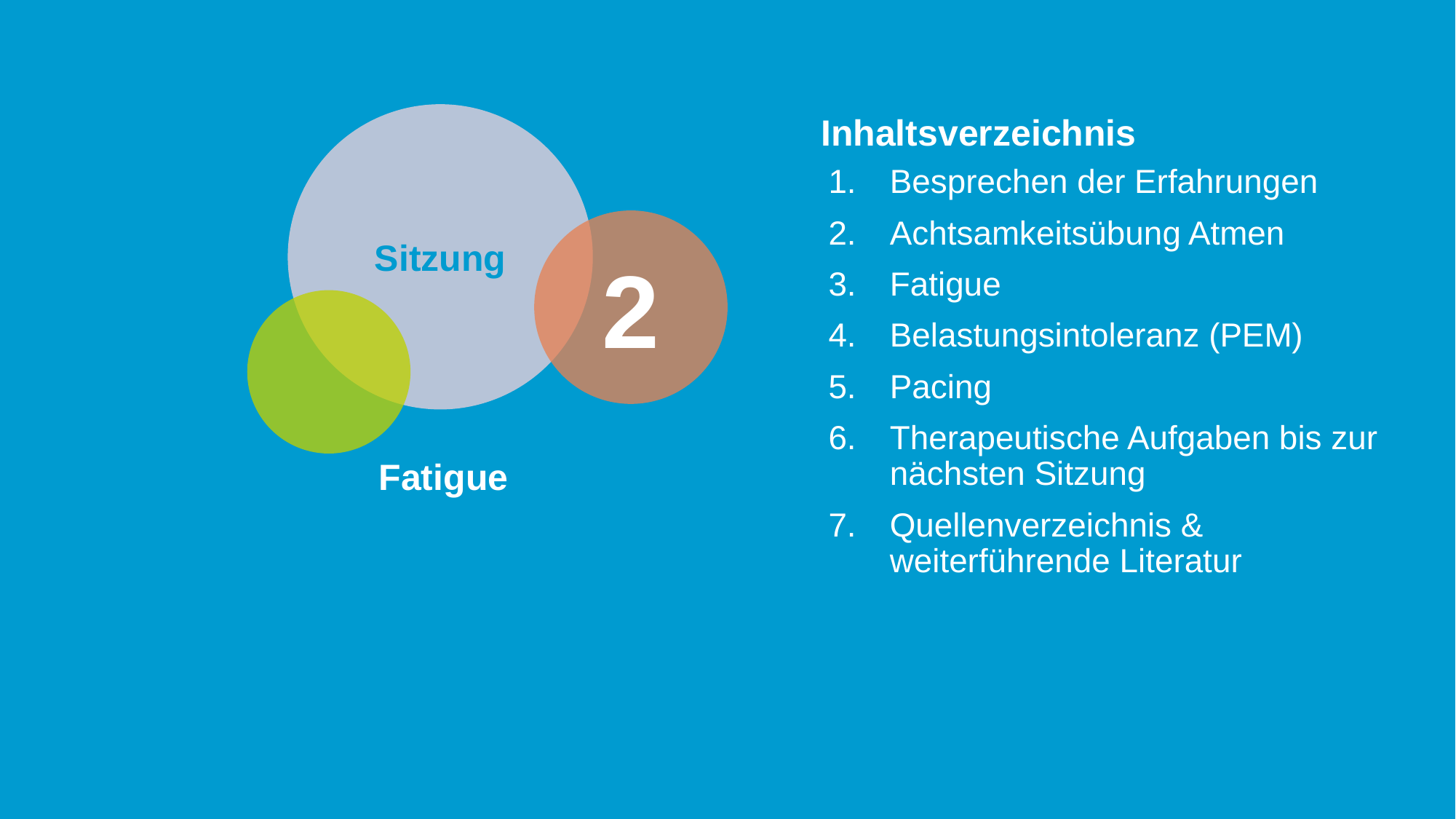

Besprechen der Erfahrungen
Achtsamkeitsübung Atmen
Fatigue
Belastungsintoleranz (PEM)
Pacing
Therapeutische Aufgaben bis zur nächsten Sitzung
Quellenverzeichnis & weiterführende Literatur

# 2
Fatigue